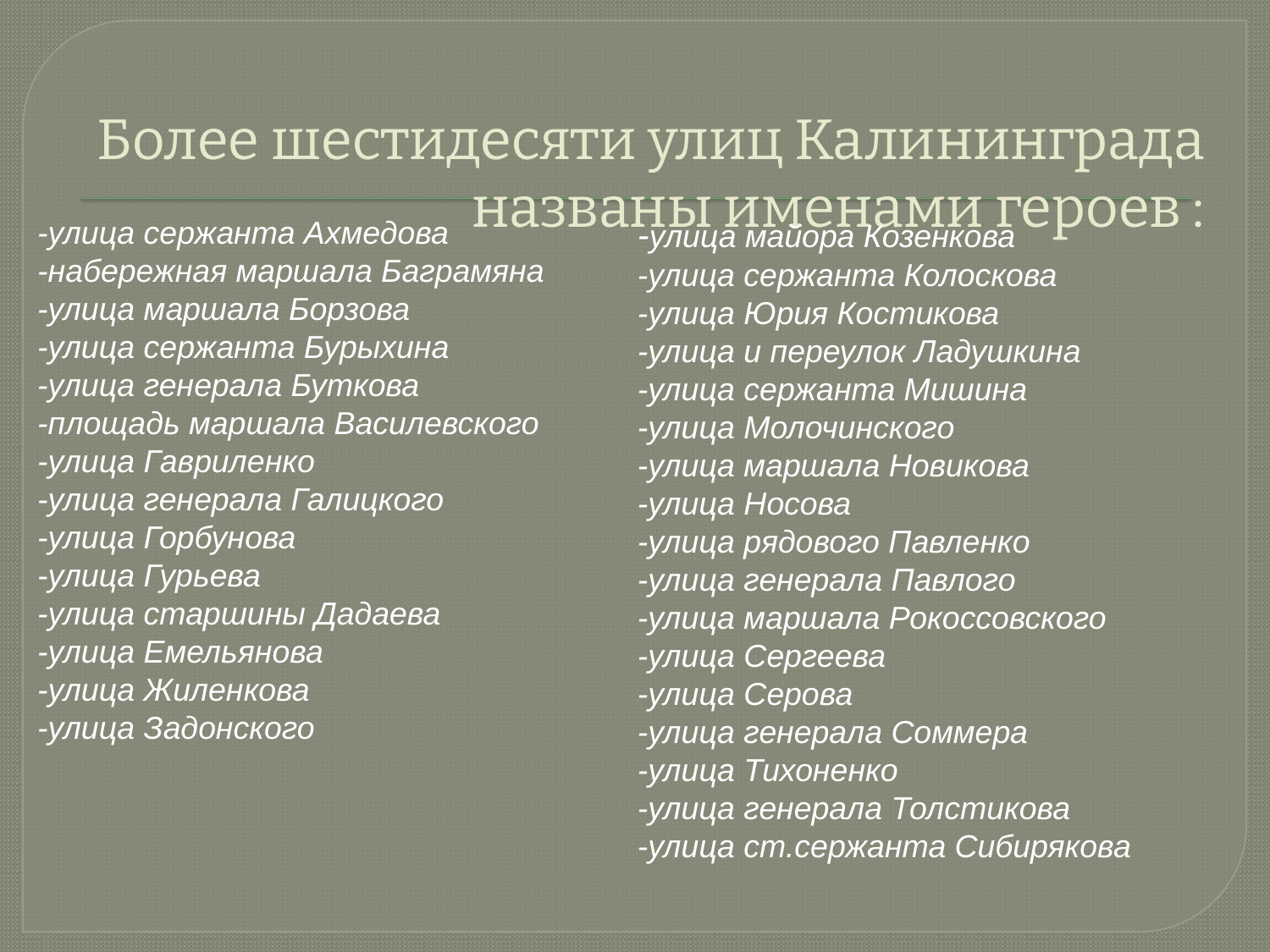

# Более шестидесяти улиц Калининграда названы именами героев :
-улица сержанта Ахмедова
-набережная маршала Баграмяна
-улица маршала Борзова
-улица сержанта Бурыхина
-улица генерала Буткова
-площадь маршала Василевского
-улица Гавриленко
-улица генерала Галицкого
-улица Горбунова
-улица Гурьева
-улица старшины Дадаева
-улица Емельянова
-улица Жиленкова
-улица Задонского

-улица майора Козенкова
-улица сержанта Колоскова
-улица Юрия Костикова
-улица и переулок Ладушкина
-улица сержанта Мишина
-улица Молочинского
-улица маршала Новикова
-улица Носова
-улица рядового Павленко
-улица генерала Павлого
-улица маршала Рокоссовского
-улица Сергеева
-улица Серова
-улица генерала Соммера
-улица Тихоненко
-улица генерала Толстикова
-улица ст.сержанта Сибирякова